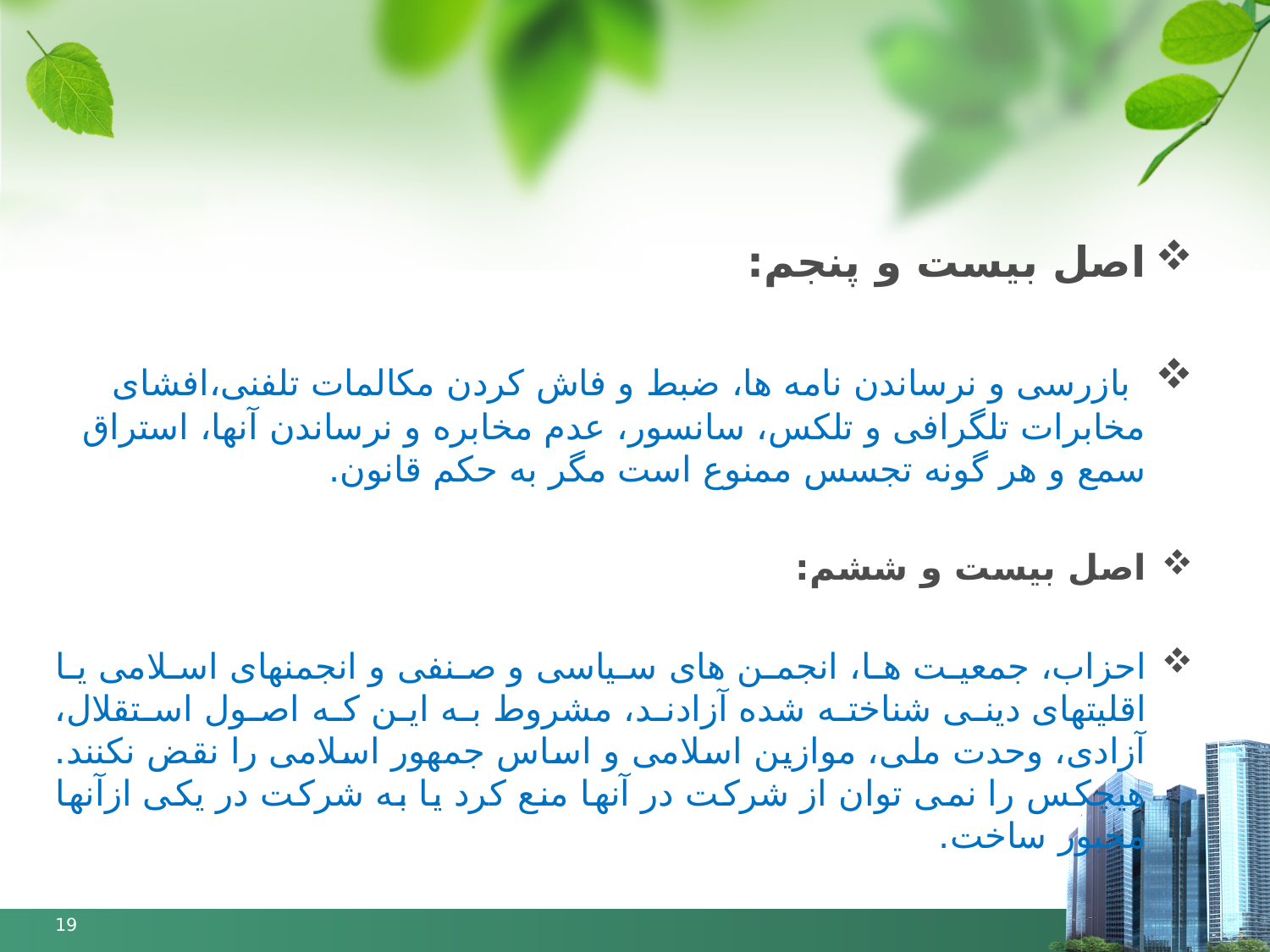

اصل بیست و پنجم:

 بازرسی‏ و نرساندن‏ نامه‏ ها، ضبط و فاش‏ کردن‏ مکالمات‏ تلفنی‏،افشای‏ مخابرات‏ تلگرافی‏ و تلکس‏، سانسور، عدم‏ مخابره‏ و نرساندن‏ آنها، استراق‏ سمع و هر گونه‏ تجسس‏ ممنوع‏ است‏ مگر به‏ حکم‏ قانون‏.

اصل‏ بیست و ششم:

احزاب‏، جمعیت‏ ها، انجمن‏ های‏ سیاسی‏ و صنفی‏ و انجمنهای‏ اسلامی‏ یا اقلیتهای‏ دینی‏ شناخته‏ شده‏ آزادند، مشروط به‏ این‏ که‏ اصول‏ استقلال‏، آزادی‏، وحدت‏ ملی‏، موازین‏ اسلامی‏ و اساس‏ جمهور اسلامی‏ را نقض‏ نکنند. هیچکس‏ را نمی‏ توان‏ از شرکت‏ در آنها منع کرد یا به‏ شرکت‏ در یکی‏ ازآنها مجبور ساخت‏.

19